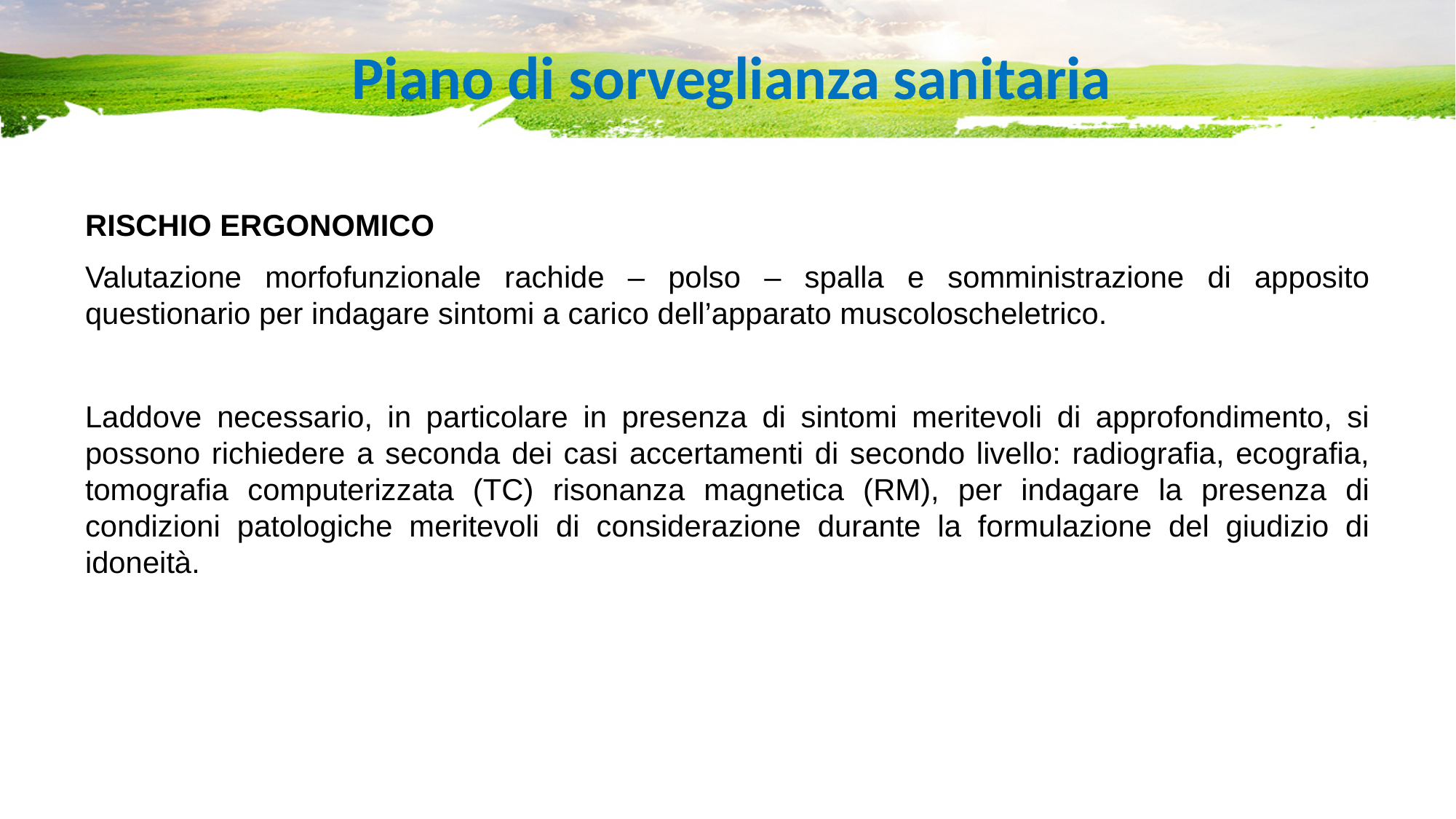

# Piano di sorveglianza sanitaria
RISCHIO ERGONOMICO
Valutazione morfofunzionale rachide – polso – spalla e somministrazione di apposito questionario per indagare sintomi a carico dell’apparato muscoloscheletrico.

Laddove necessario, in particolare in presenza di sintomi meritevoli di approfondimento, si possono richiedere a seconda dei casi accertamenti di secondo livello: radiografia, ecografia, tomografia computerizzata (TC) risonanza magnetica (RM), per indagare la presenza di condizioni patologiche meritevoli di considerazione durante la formulazione del giudizio di idoneità.